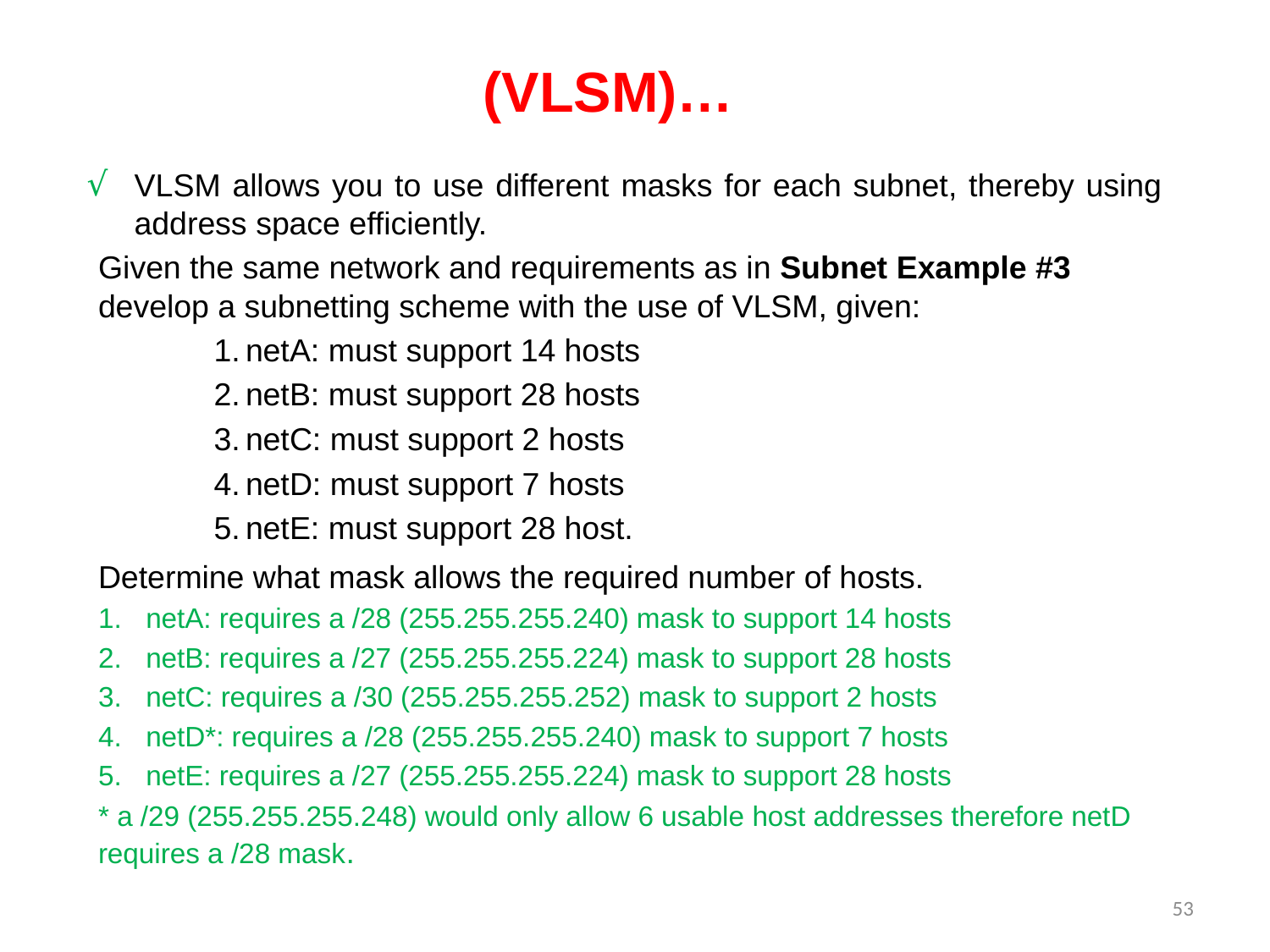

# (VLSM)…
VLSM allows you to use different masks for each subnet, thereby using address space efficiently.
Given the same network and requirements as in Subnet Example #3 develop a subnetting scheme with the use of VLSM, given:
netA: must support 14 hosts
netB: must support 28 hosts
netC: must support 2 hosts
netD: must support 7 hosts
netE: must support 28 host.
Determine what mask allows the required number of hosts.
netA: requires a /28 (255.255.255.240) mask to support 14 hosts
netB: requires a /27 (255.255.255.224) mask to support 28 hosts
netC: requires a /30 (255.255.255.252) mask to support 2 hosts
netD*: requires a /28 (255.255.255.240) mask to support 7 hosts
netE: requires a /27 (255.255.255.224) mask to support 28 hosts
* a /29 (255.255.255.248) would only allow 6 usable host addresses therefore netD requires a /28 mask.
53